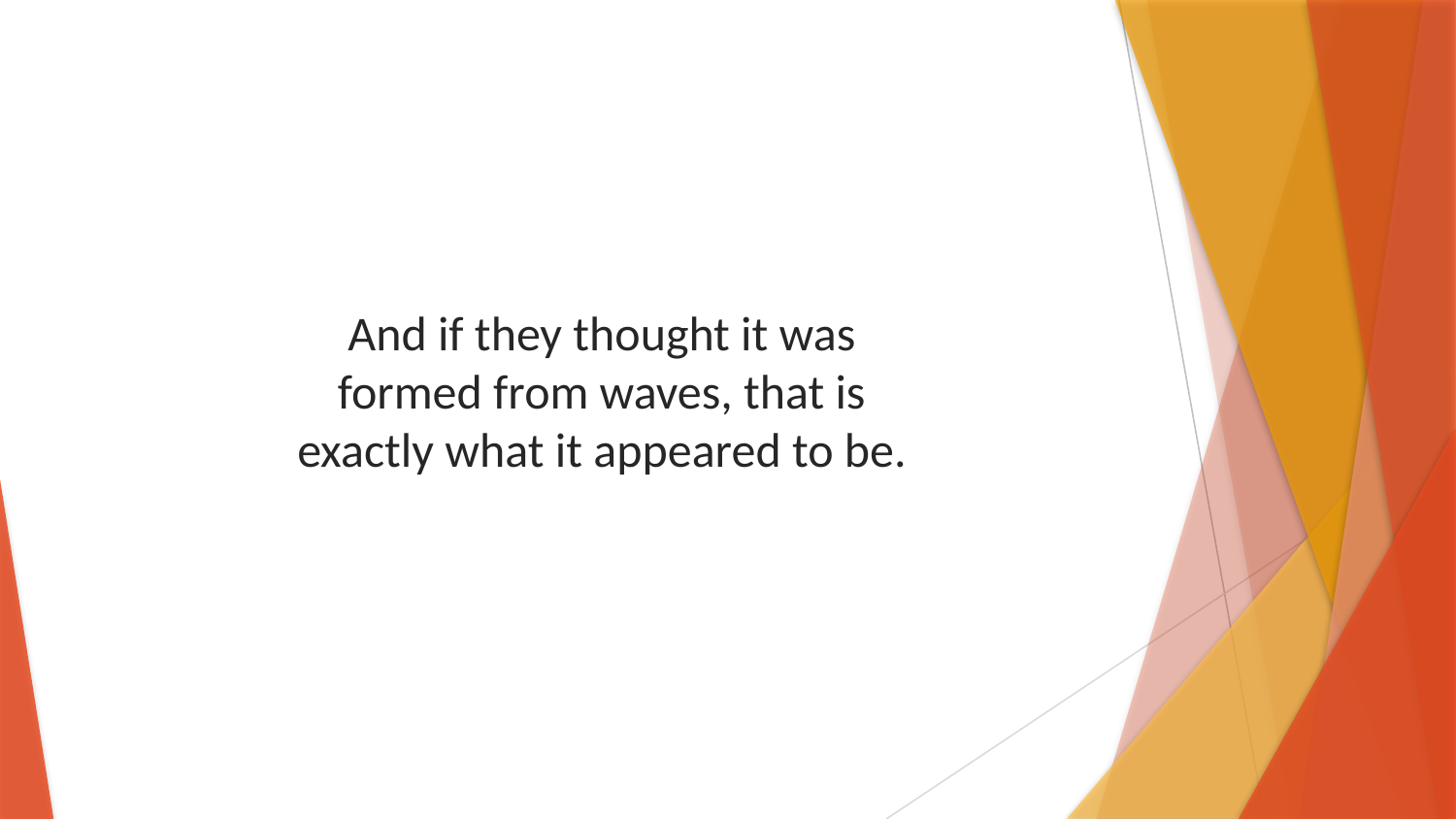

And if they thought it was formed from waves, that is exactly what it appeared to be.